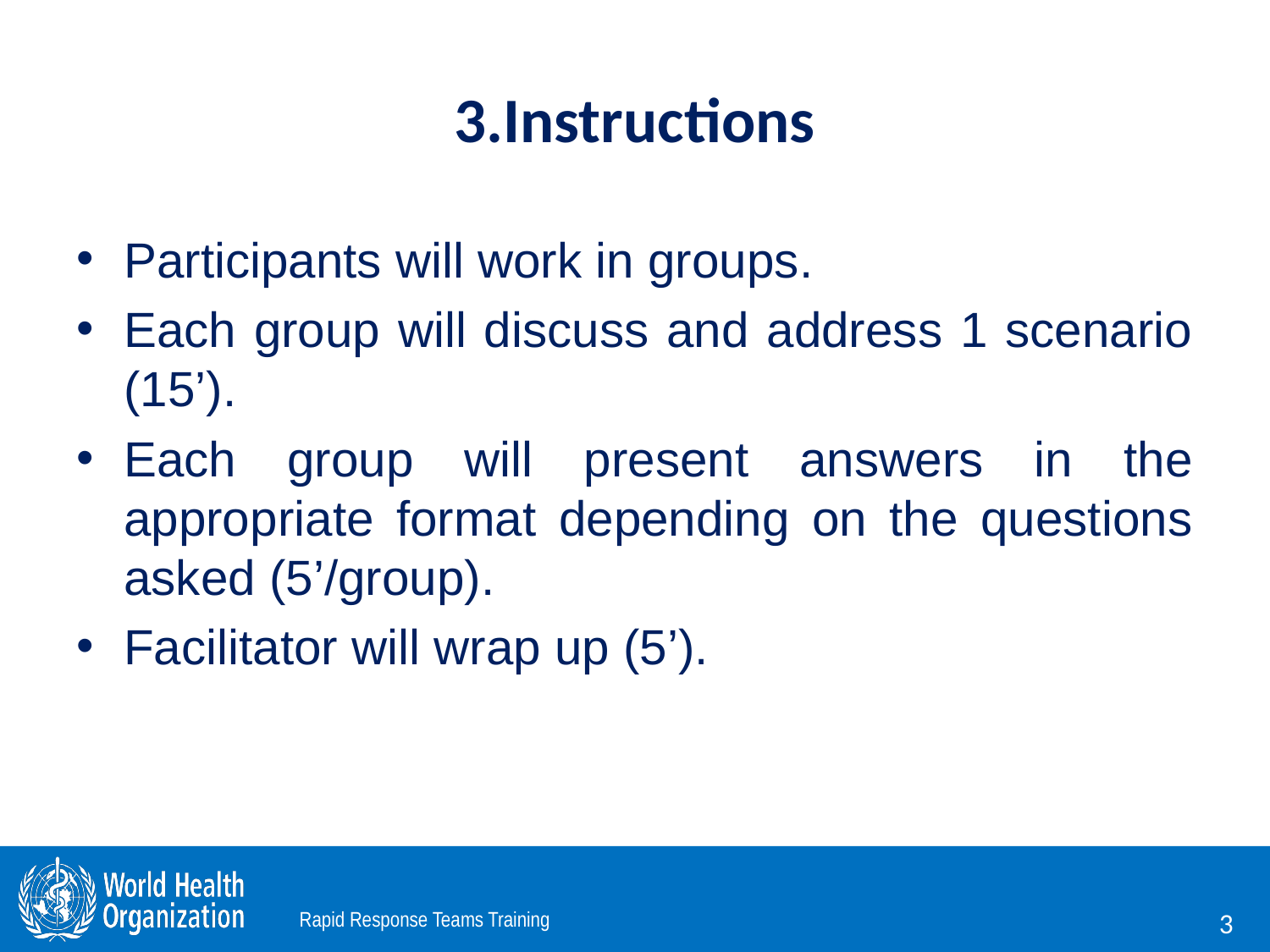

# 3.Instructions
Participants will work in groups.
Each group will discuss and address 1 scenario (15’).
Each group will present answers in the appropriate format depending on the questions asked (5’/group).
Facilitator will wrap up (5’).